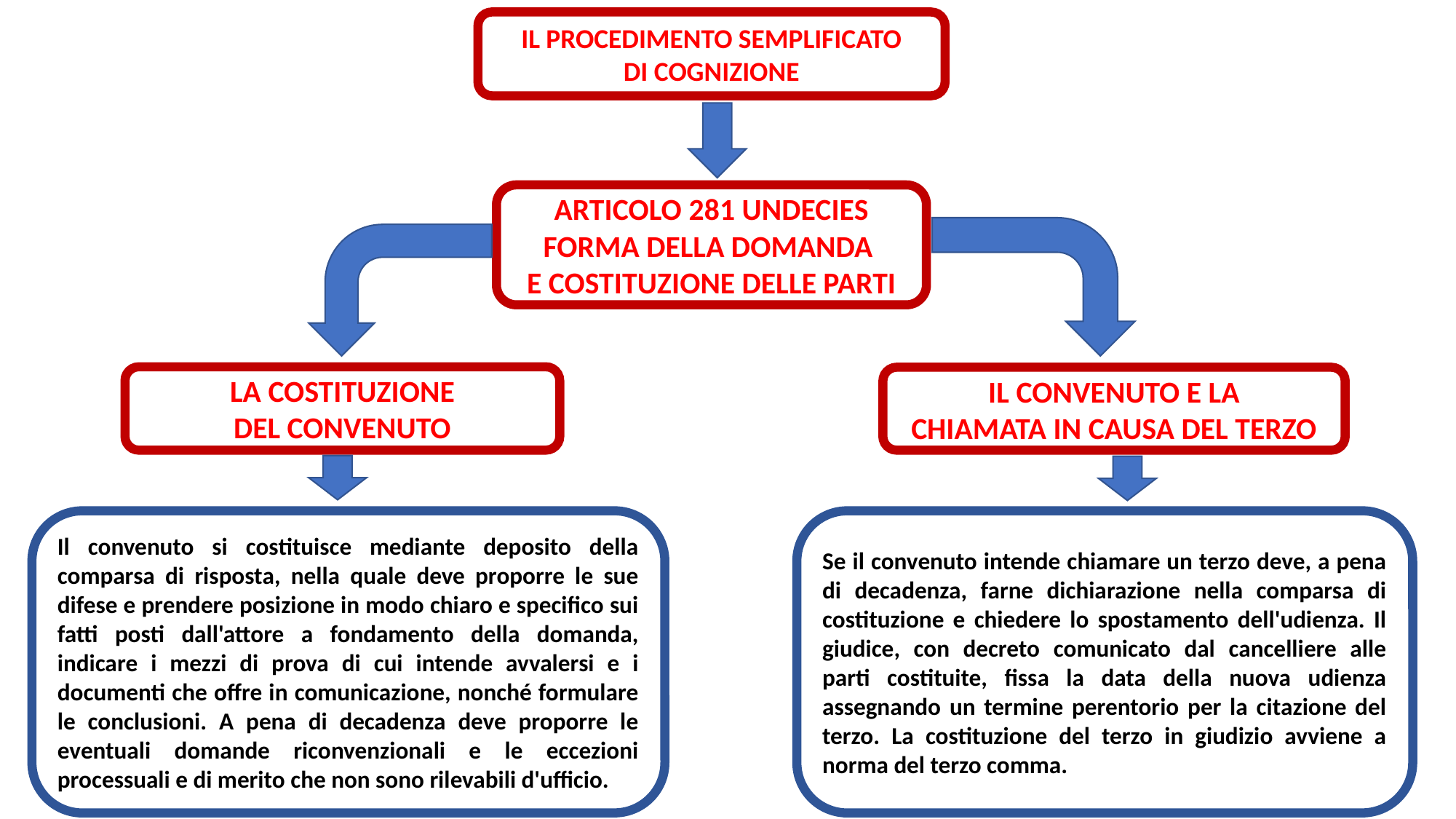

IL PROCEDIMENTO SEMPLIFICATO
DI COGNIZIONE

ARTICOLO 281 UNDECIES
FORMA DELLA DOMANDA
E COSTITUZIONE DELLE PARTI

LA COSTITUZIONE
DEL CONVENUTO
IL CONVENUTO E LA
CHIAMATA IN CAUSA DEL TERZO

Se il convenuto intende chiamare un terzo deve, a pena di decadenza, farne dichiarazione nella comparsa di costituzione e chiedere lo spostamento dell'udienza. Il giudice, con decreto comunicato dal cancelliere alle parti costituite, fissa la data della nuova udienza assegnando un termine perentorio per la citazione del terzo. La costituzione del terzo in giudizio avviene a norma del terzo comma.
Il convenuto si costituisce mediante deposito della comparsa di risposta, nella quale deve proporre le sue difese e prendere posizione in modo chiaro e specifico sui fatti posti dall'attore a fondamento della domanda, indicare i mezzi di prova di cui intende avvalersi e i documenti che offre in comunicazione, nonché formulare le conclusioni. A pena di decadenza deve proporre le eventuali domande riconvenzionali e le eccezioni processuali e di merito che non sono rilevabili d'ufficio.